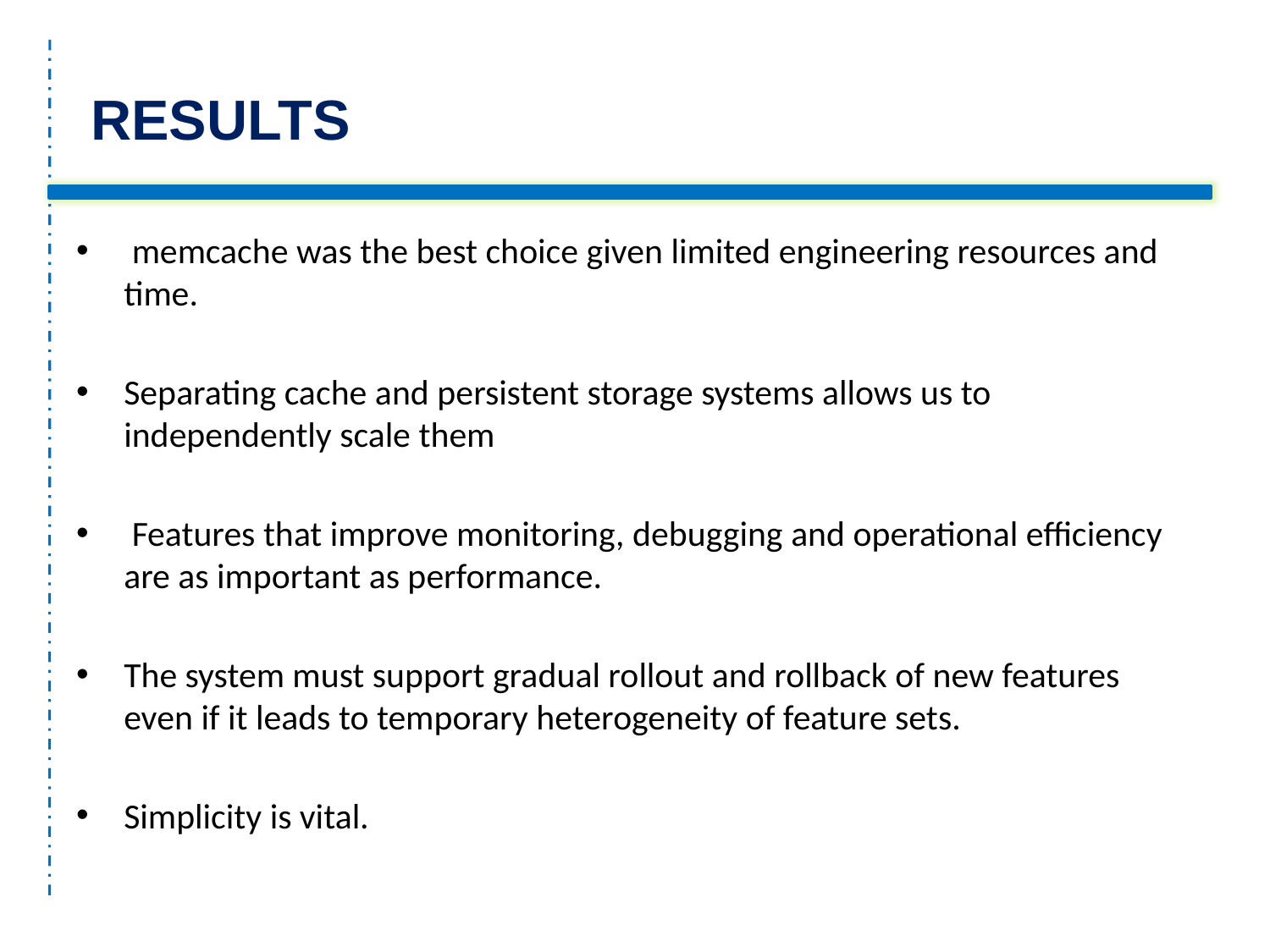

# RESULTS

 memcache was the best choice given limited engineering resources and time.

Separating cache and persistent storage systems allows us to independently scale them

 Features that improve monitoring, debugging and operational efficiency are as important as performance.

The system must support gradual rollout and rollback of new features even if it leads to temporary heterogeneity of feature sets.

Simplicity is vital.